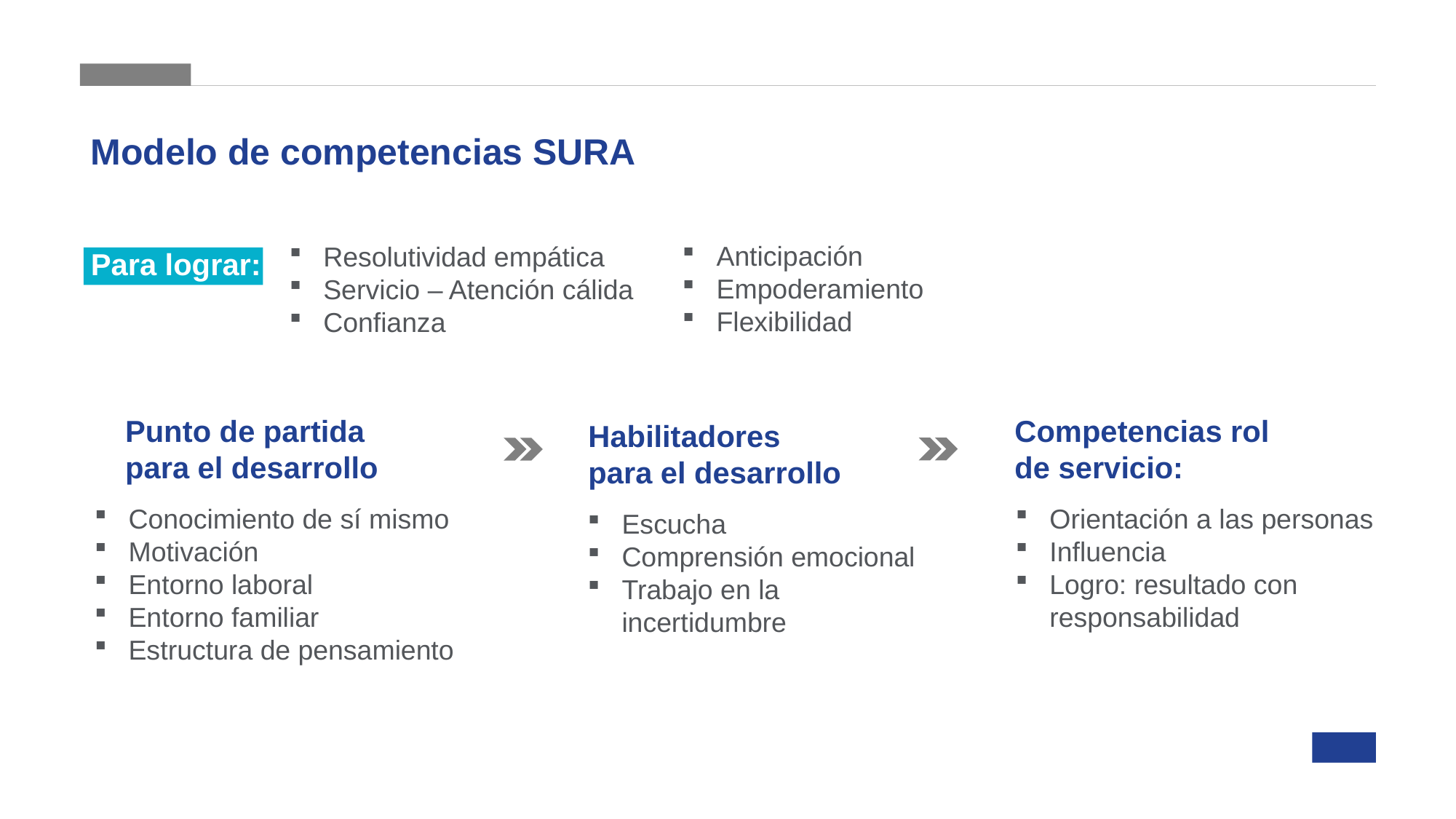

Modelo de competencias SURA
Estrategia
Anticipación
Empoderamiento
Flexibilidad
Resolutividad empática
Servicio – Atención cálida
Confianza
Para lograr:

Punto de partida
para el desarrollo
Competencias rol
de servicio:
Habilitadores
para el desarrollo

Orientación a las personas
Influencia
Logro: resultado con responsabilidad
Conocimiento de sí mismo
Motivación
Entorno laboral
Entorno familiar
Estructura de pensamiento
Escucha
Comprensión emocional
Trabajo en la incertidumbre